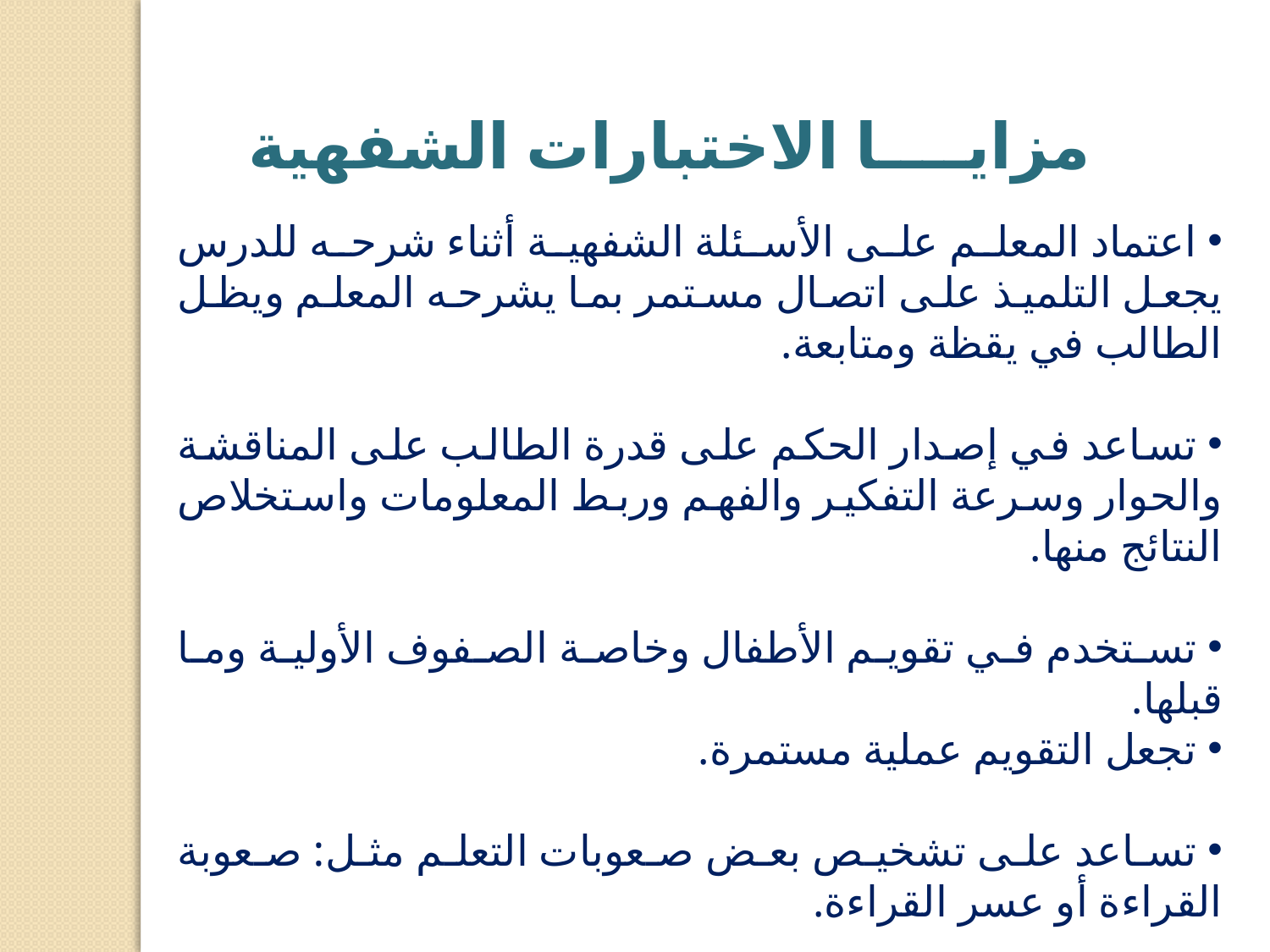

مزايــــا الاختبارات الشفهية
 اعتماد المعلم على الأسئلة الشفهية أثناء شرحه للدرس يجعل التلميذ على اتصال مستمر بما يشرحه المعلم ويظل الطالب في يقظة ومتابعة.

 تساعد في إصدار الحكم على قدرة الطالب على المناقشة والحوار وسرعة التفكير والفهم وربط المعلومات واستخلاص النتائج منها.

 تستخدم في تقويم الأطفال وخاصة الصفوف الأولية وما قبلها.
 تجعل التقويم عملية مستمرة.

 تساعد على تشخيص بعض صعوبات التعلم مثل: صعوبة القراءة أو عسر القراءة.

 تقدم تغذية راجعه فورية للمعلم بمستوى فهم الطلاب